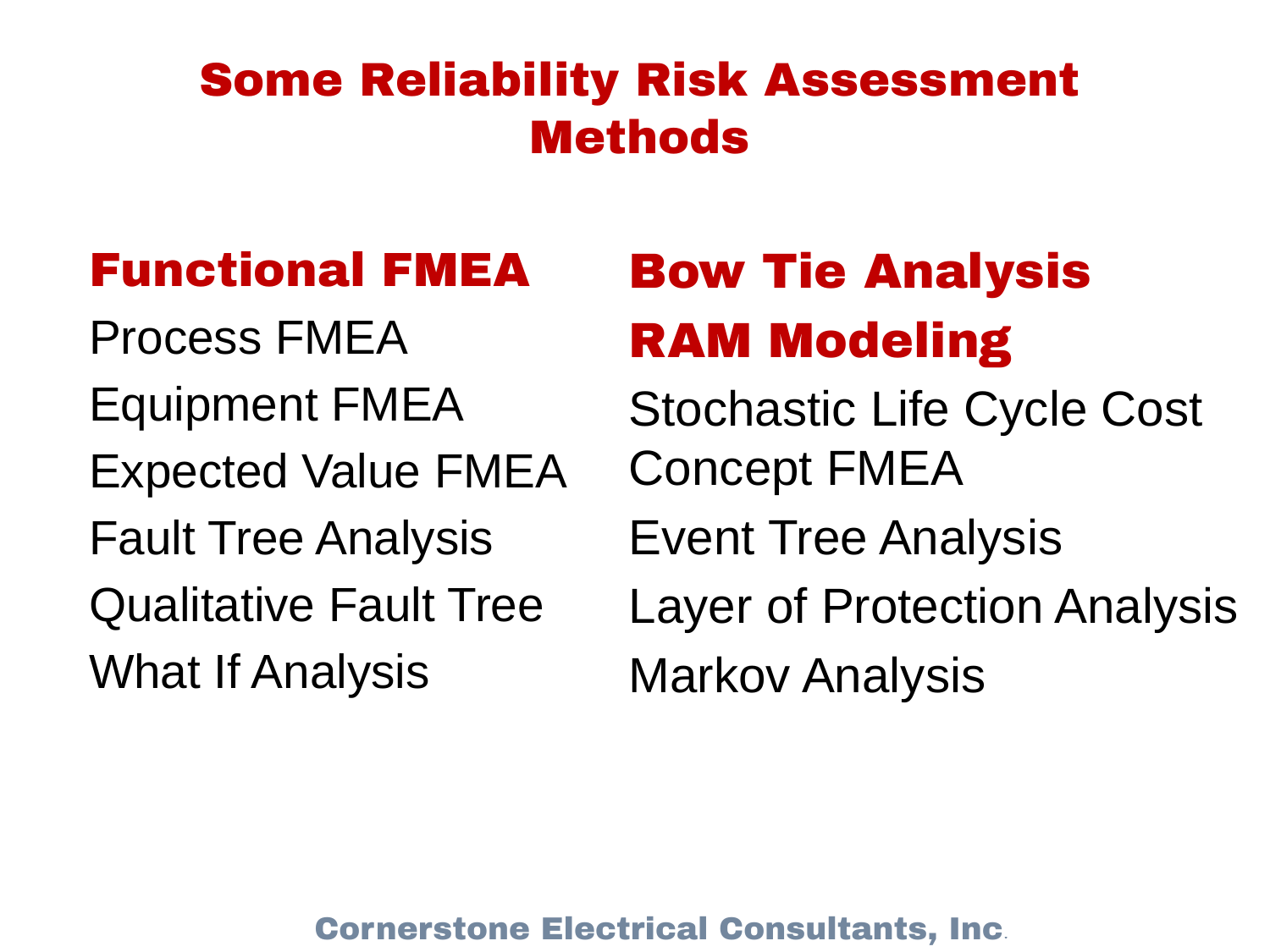

# Some Reliability Risk Assessment Methods
Functional FMEA
Process FMEA
Equipment FMEA
Expected Value FMEA
Fault Tree Analysis
Qualitative Fault Tree
What If Analysis

Bow Tie Analysis
RAM Modeling
Stochastic Life Cycle Cost Concept FMEA
Event Tree Analysis
Layer of Protection Analysis
Markov Analysis

Cornerstone Electrical Consultants, Inc.